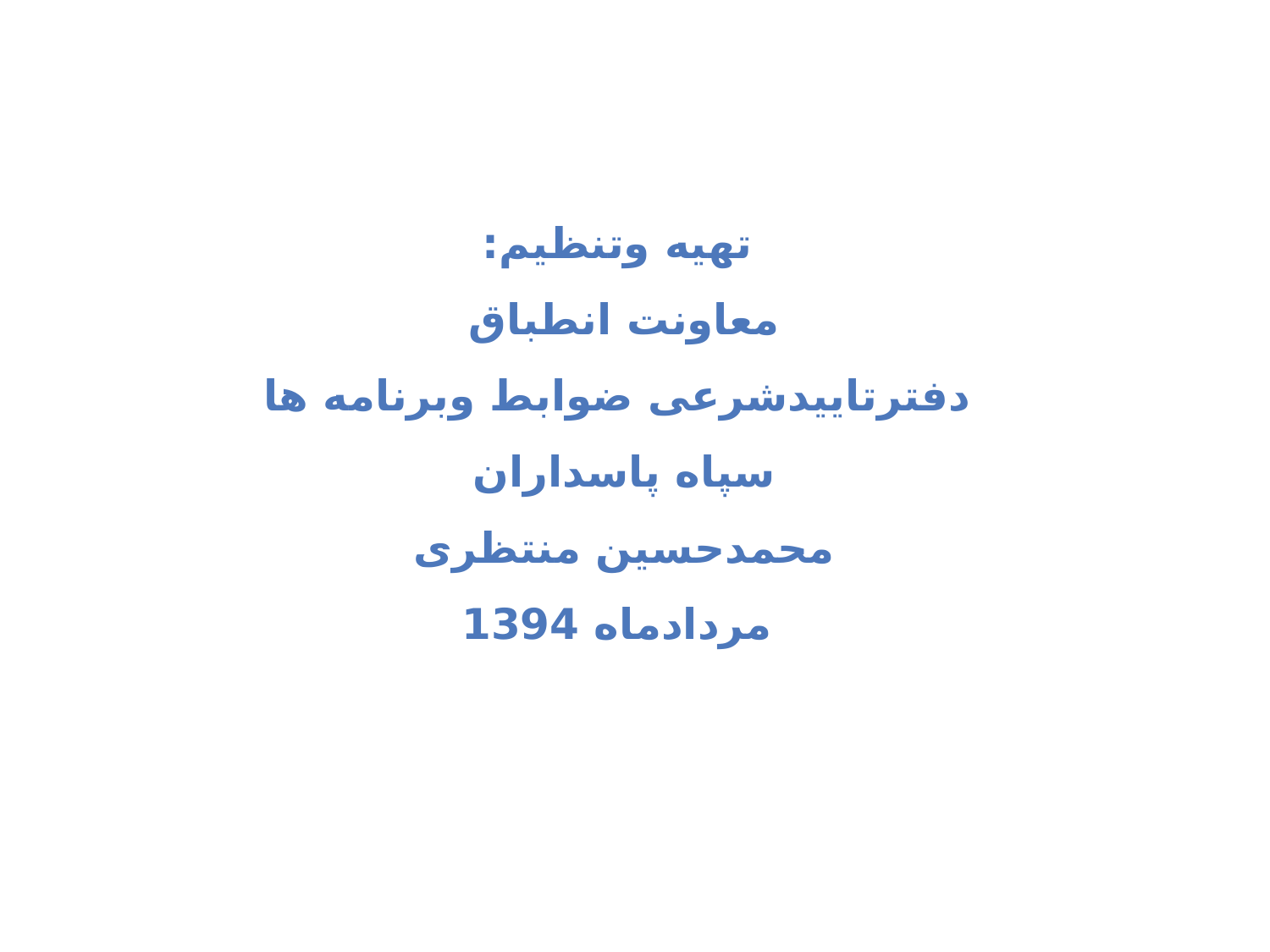

# تهیه وتنظیم: معاونت انطباق دفترتاییدشرعی ضوابط وبرنامه ها سپاه پاسداران محمدحسین منتظری مردادماه 1394